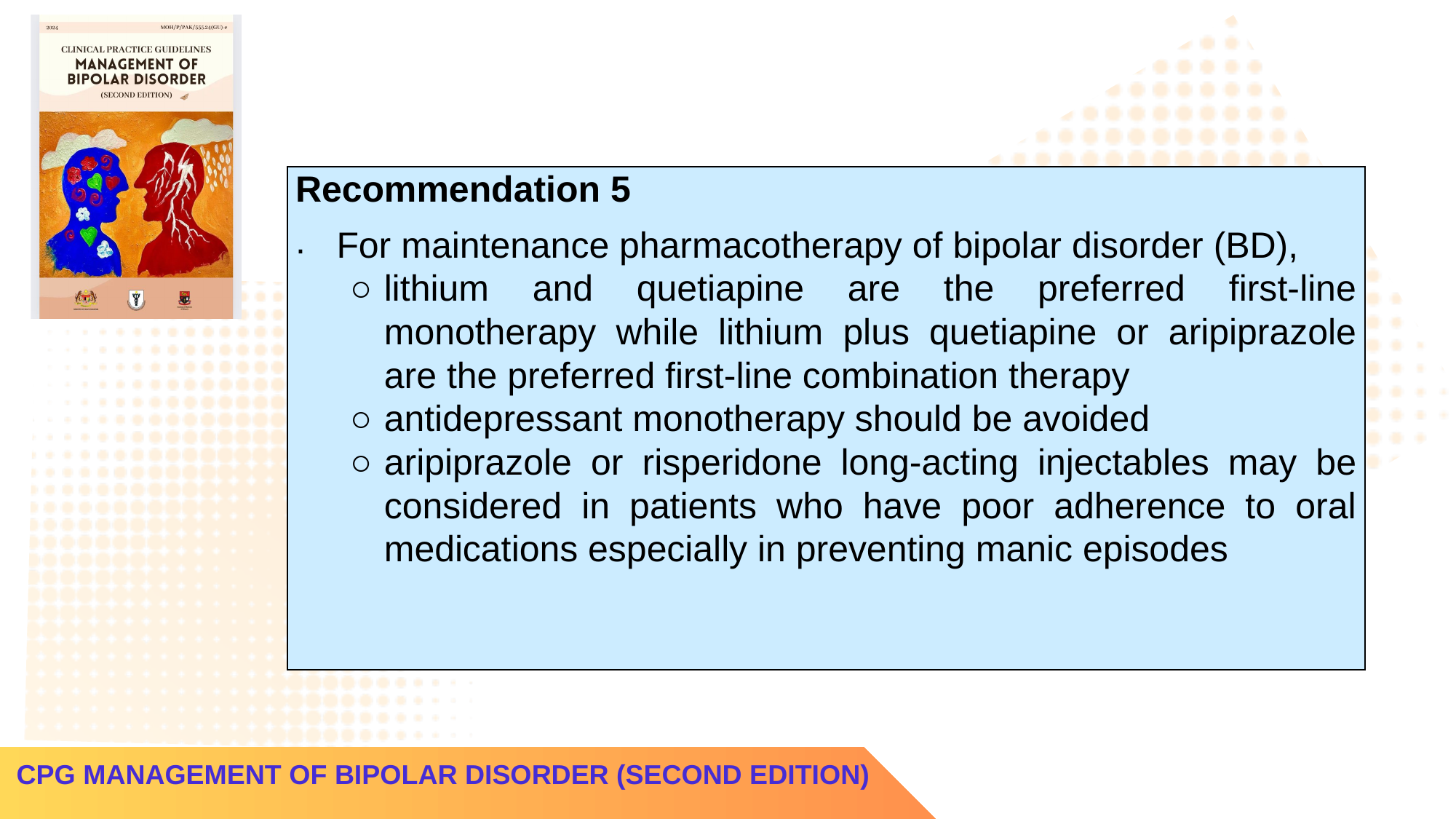

| Recommendation 5 For maintenance pharmacotherapy of bipolar disorder (BD), lithium and quetiapine are the preferred first-line monotherapy while lithium plus quetiapine or aripiprazole are the preferred first-line combination therapy antidepressant monotherapy should be avoided aripiprazole or risperidone long-acting injectables may be considered in patients who have poor adherence to oral medications especially in preventing manic episodes |
| --- |

CPG MANAGEMENT OF BIPOLAR DISORDER (SECOND EDITION)